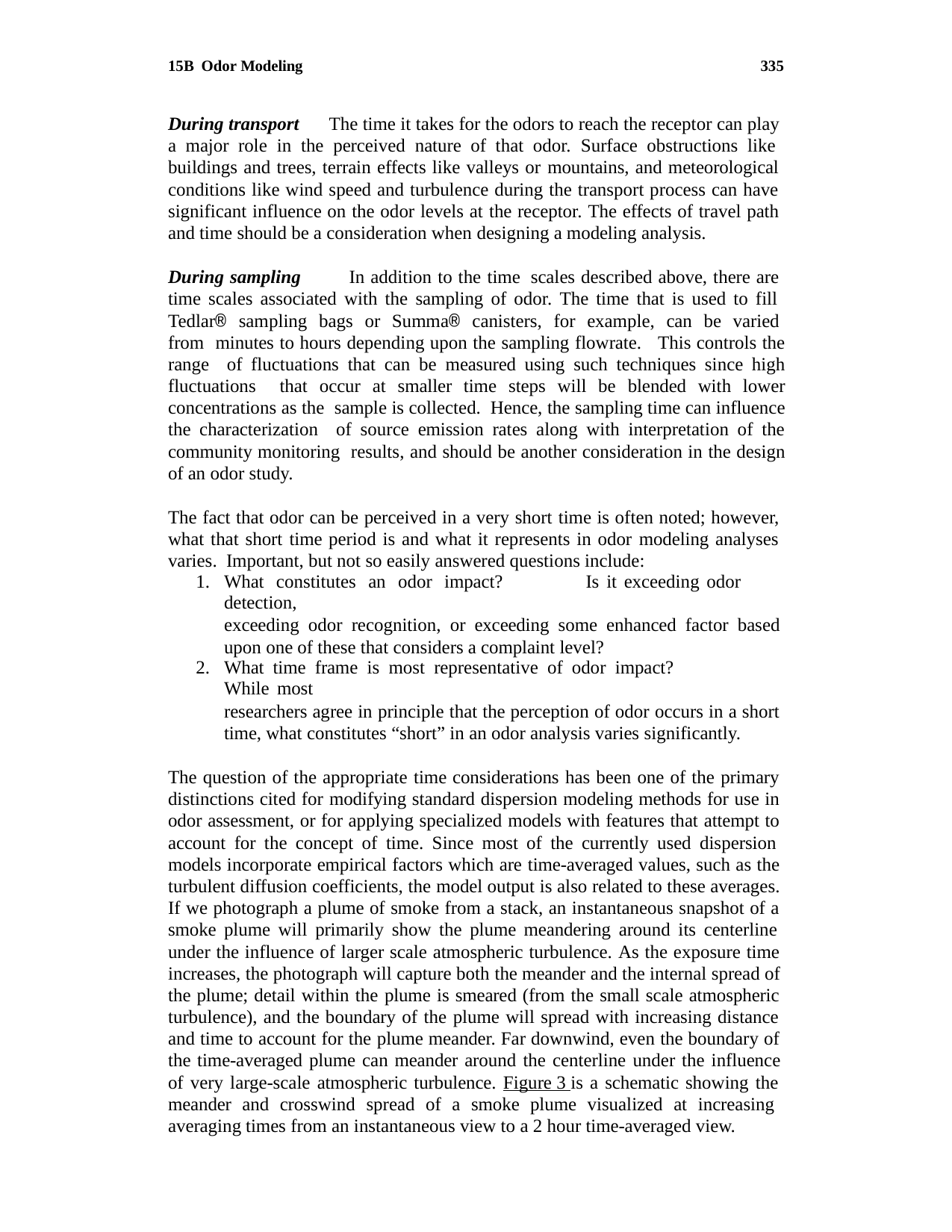

15B Odor Modeling
335
During transport      The time it takes for the odors to reach the receptor can play  a major role in the perceived nature of that odor. Surface obstructions like  buildings and trees, terrain effects like valleys or mountains, and meteorological  conditions like wind speed and turbulence during the transport process can have  significant influence on the odor levels at the receptor. The effects of travel path  and time should be a consideration when designing a modeling analysis.

During sampling        In addition to the time scales described above, there are  time scales associated with the sampling of odor. The time that is used to fill  Tedlar® sampling  bags  or  Summa® canisters,  for  example,  can  be  varied  from  minutes to hours depending upon the sampling flowrate.   This controls the range  of fluctuations that can be measured using such techniques since high fluctuations  that occur at smaller time steps will be blended with lower concentrations as the  sample is collected. Hence, the sampling time can influence the characterization  of source emission rates along with interpretation of the community monitoring  results, and should be another consideration in the design of an odor study.

The fact that odor can be perceived in a very short time is often noted; however,  what that short time period is and what it represents in odor modeling analyses  varies. Important, but not so easily answered questions include:
What constitutes an odor impact?	Is it exceeding odor detection,
exceeding odor recognition, or exceeding some enhanced factor based  upon one of these that considers a complaint level?
What time frame is most representative of odor impact?	While most
researchers agree in principle that the perception of odor occurs in a short  time, what constitutes “short” in an odor analysis varies significantly.

The question of the appropriate time considerations has been one of the primary  distinctions cited for modifying standard dispersion modeling methods for use in  odor assessment, or for applying specialized models with features that attempt to  account for the concept of time. Since most of the currently used dispersion  models incorporate empirical factors which are time-averaged values, such as the  turbulent diffusion coefficients, the model output is also related to these averages.  If we photograph a plume of smoke from a stack, an instantaneous snapshot of a  smoke plume will primarily show the plume meandering around its centerline  under the influence of larger scale atmospheric turbulence. As the exposure time  increases, the photograph will capture both the meander and the internal spread of  the plume; detail within the plume is smeared (from the small scale atmospheric  turbulence), and the boundary of the plume will spread with increasing distance  and time to account for the plume meander. Far downwind, even the boundary of  the time-averaged plume can meander around the centerline under the influence  of very large-scale atmospheric turbulence. Figure 3 is a schematic showing the  meander and crosswind spread of a smoke plume visualized at increasing  averaging times from an instantaneous view to a 2 hour time-averaged view.